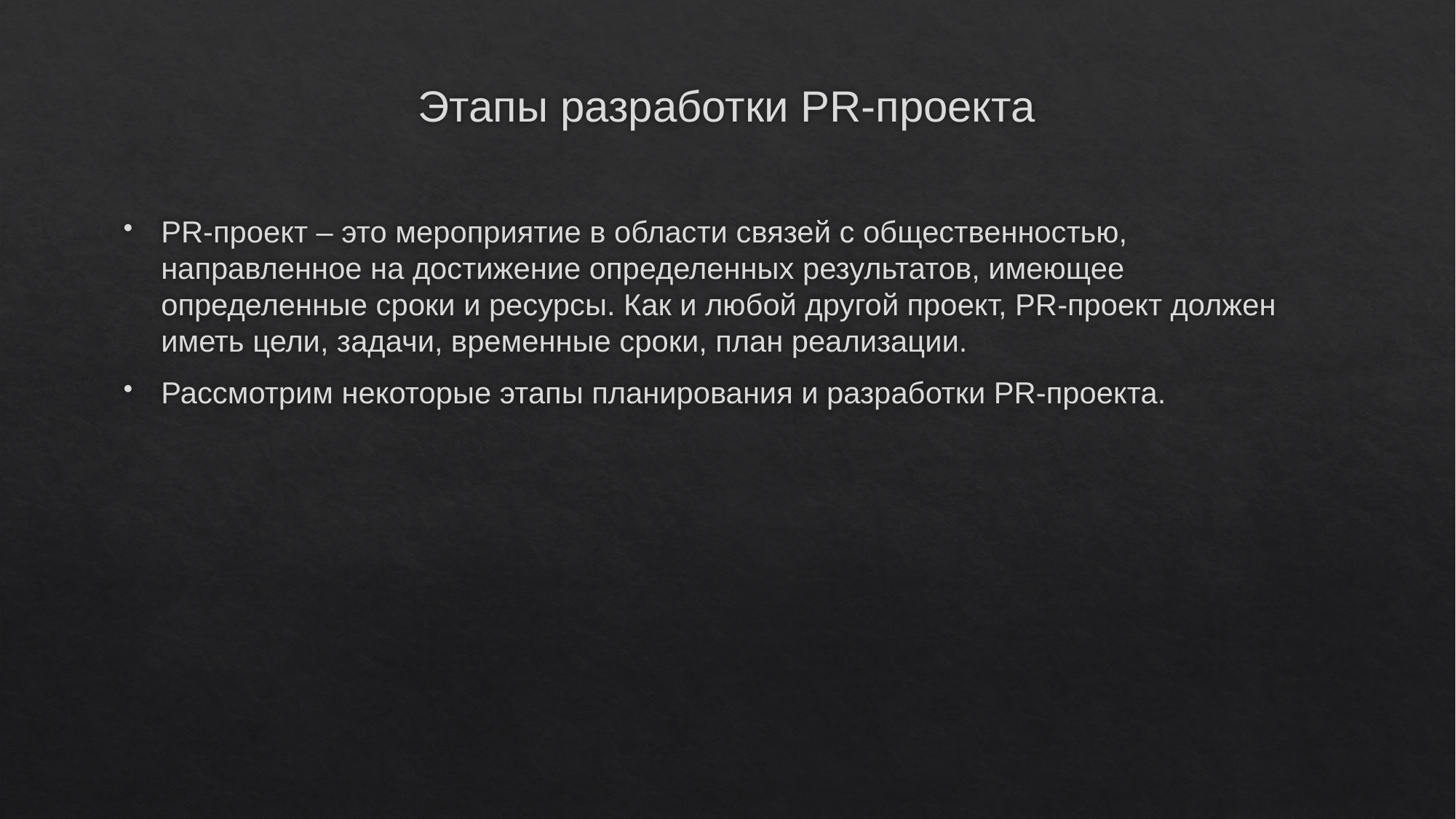

# Этапы разработки PR-проекта
PR-проект – это мероприятие в области связей с общественностью, направленное на достижение определенных результатов, имеющее определенные сроки и ресурсы. Как и любой другой проект, PR-проект должен иметь цели, задачи, временные сроки, план реализации.
Рассмотрим некоторые этапы планирования и разработки PR-проекта.